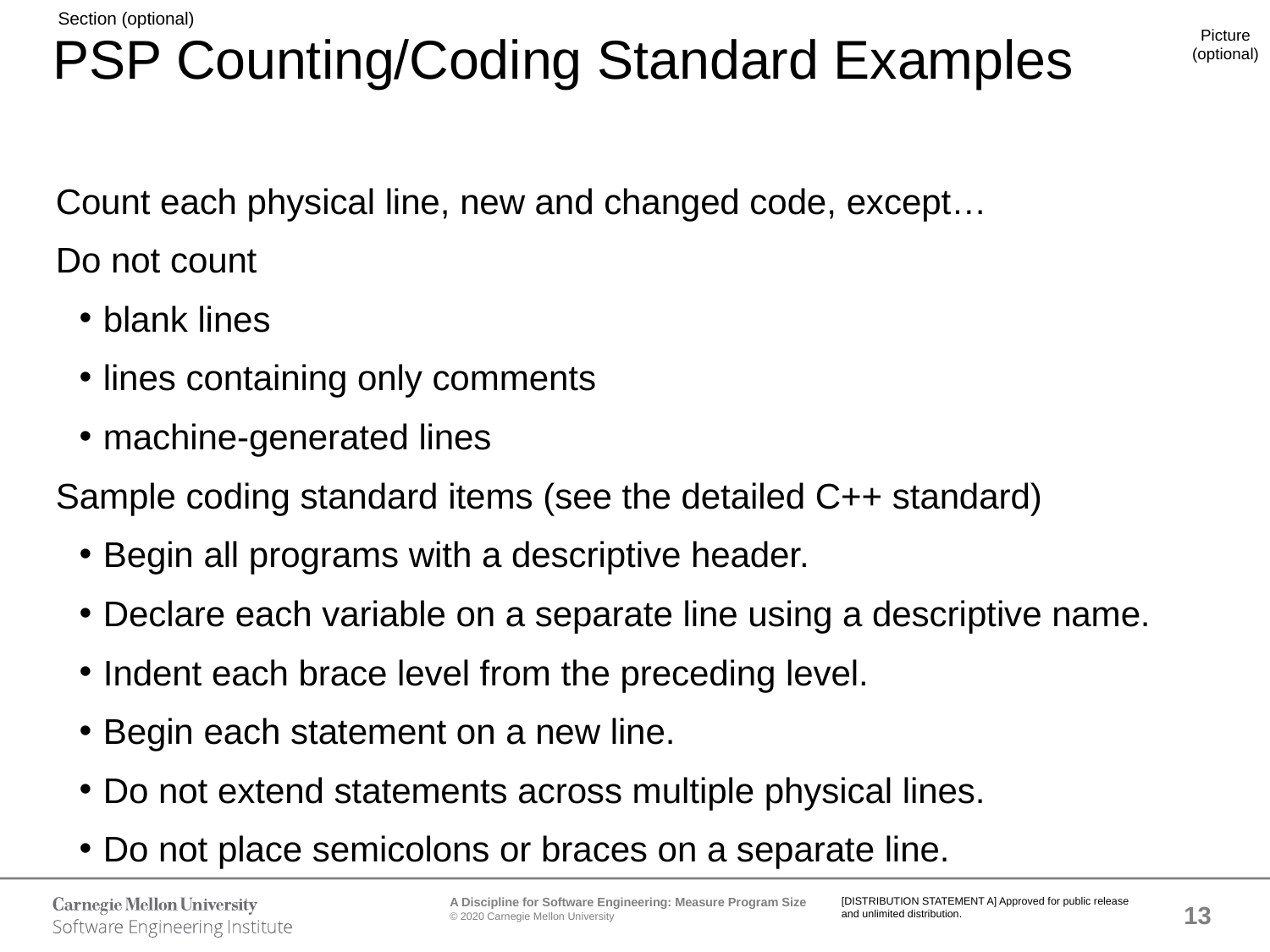

# PSP Counting/Coding Standard Examples
Count each physical line, new and changed code, except…
Do not count
blank lines
lines containing only comments
machine-generated lines
Sample coding standard items (see the detailed C++ standard)
Begin all programs with a descriptive header.
Declare each variable on a separate line using a descriptive name.
Indent each brace level from the preceding level.
Begin each statement on a new line.
Do not extend statements across multiple physical lines.
Do not place semicolons or braces on a separate line.